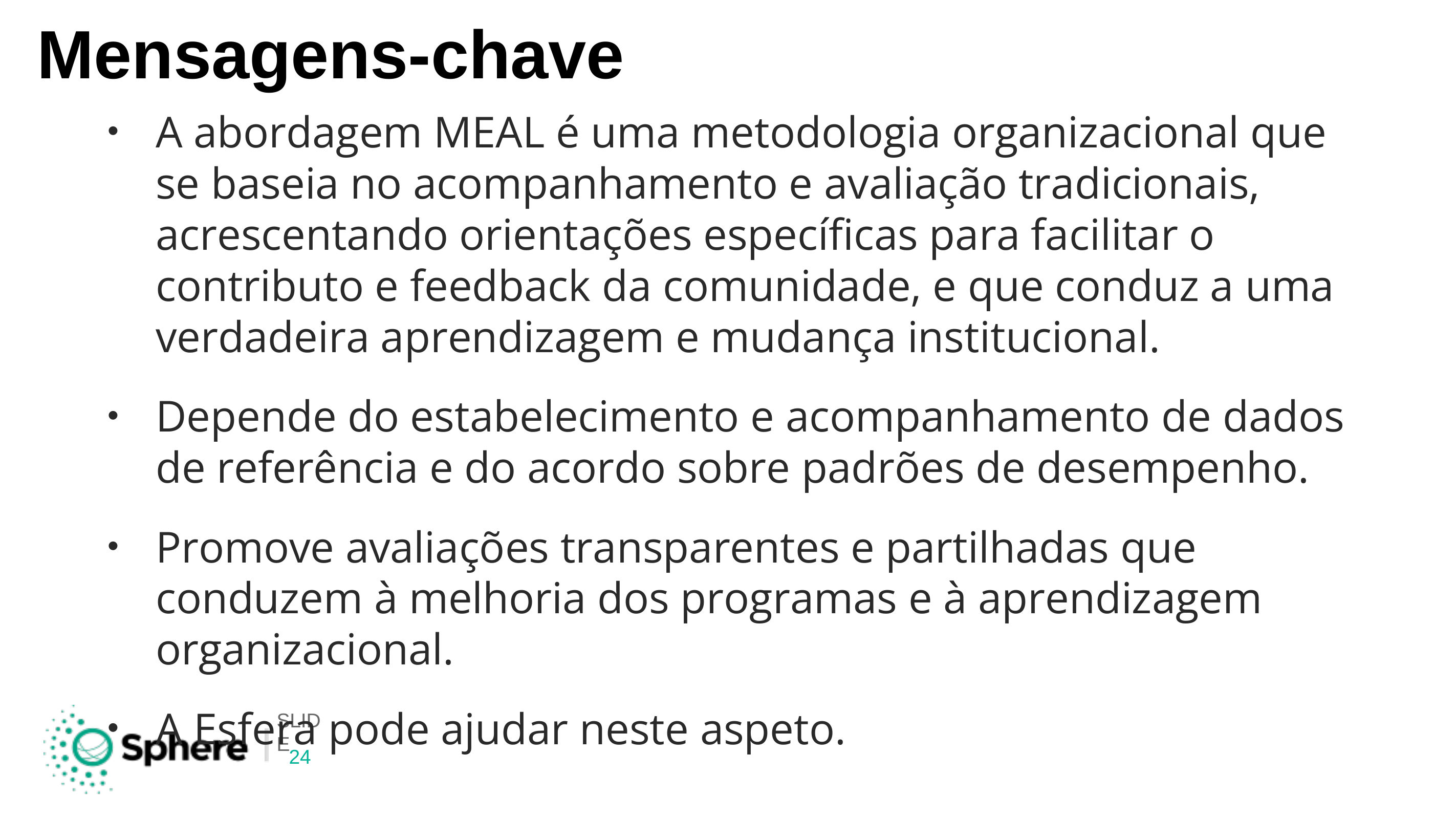

# Mensagens-chave
A abordagem MEAL é uma metodologia organizacional que se baseia no acompanhamento e avaliação tradicionais, acrescentando orientações específicas para facilitar o contributo e feedback da comunidade, e que conduz a uma verdadeira aprendizagem e mudança institucional.
Depende do estabelecimento e acompanhamento de dados de referência e do acordo sobre padrões de desempenho.
Promove avaliações transparentes e partilhadas que conduzem à melhoria dos programas e à aprendizagem organizacional.
A Esfera pode ajudar neste aspeto.
24